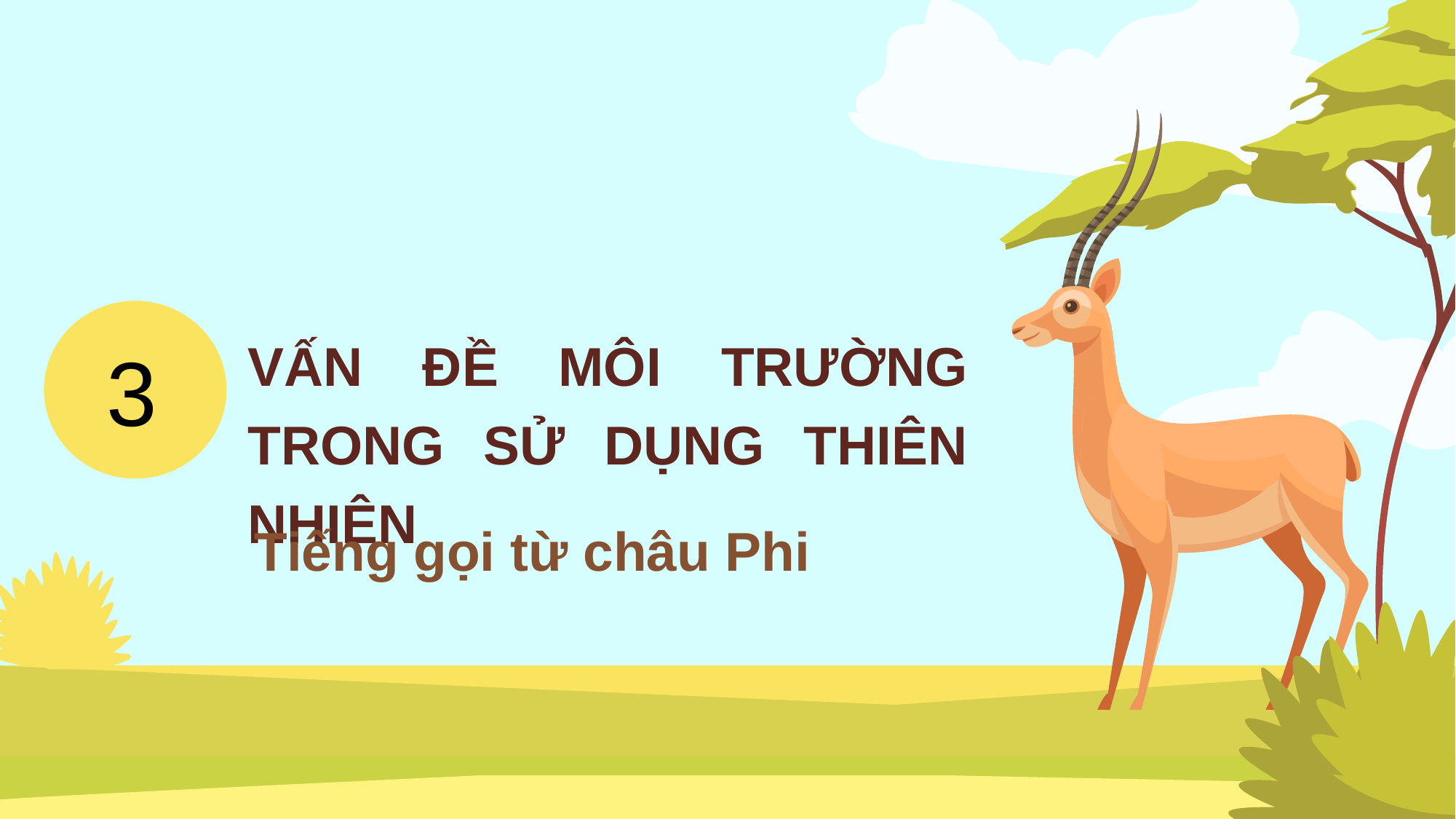

# VẤN ĐỀ MÔI TRƯỜNG TRONG SỬ DỤNG THIÊN NHIÊN
3
Tiếng gọi từ châu Phi